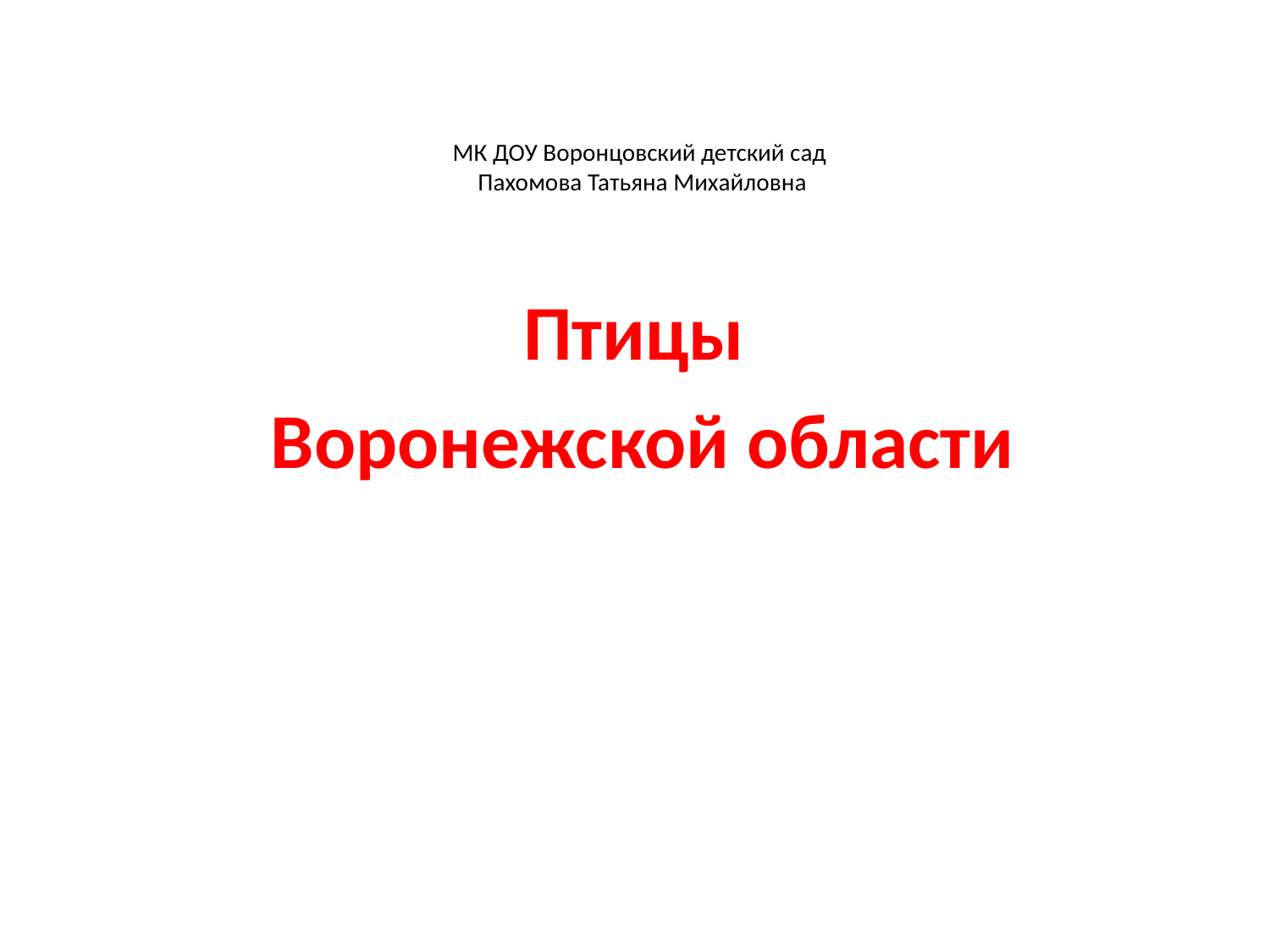

# МК ДОУ Воронцовский детский сад Пахомова Татьяна Михайловна
Птицы
Воронежской области